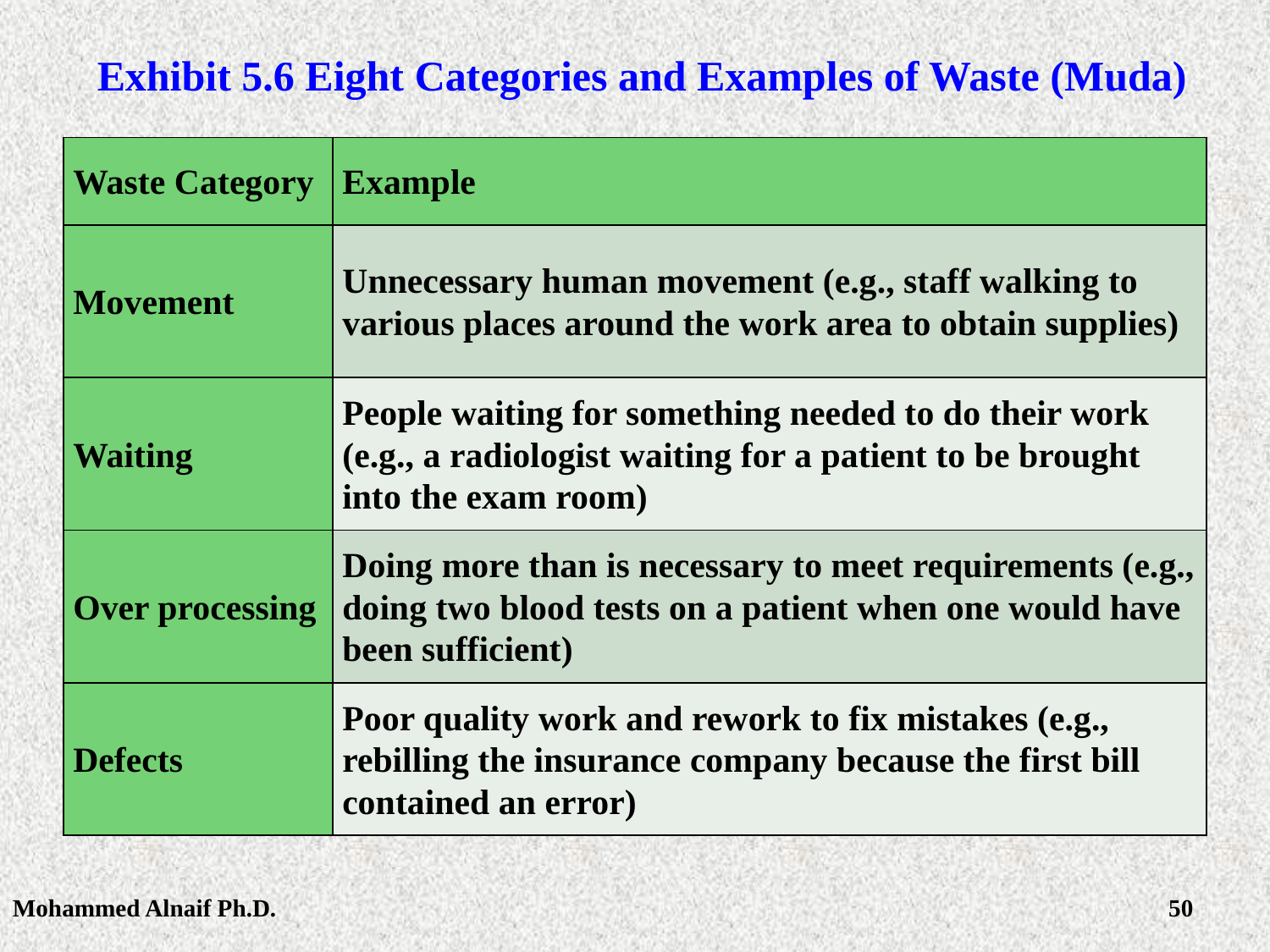

Exhibit 5.6 Eight Categories and Examples of Waste (Muda)
| Waste Category | Example |
| --- | --- |
| Movement | Unnecessary human movement (e.g., staff walking to various places around the work area to obtain supplies) |
| Waiting | People waiting for something needed to do their work (e.g., a radiologist waiting for a patient to be brought into the exam room) |
| Over processing | Doing more than is necessary to meet requirements (e.g., doing two blood tests on a patient when one would have been sufficient) |
| Defects | Poor quality work and rework to fix mistakes (e.g., rebilling the insurance company because the first bill contained an error) |
Mohammed Alnaif Ph.D.
50